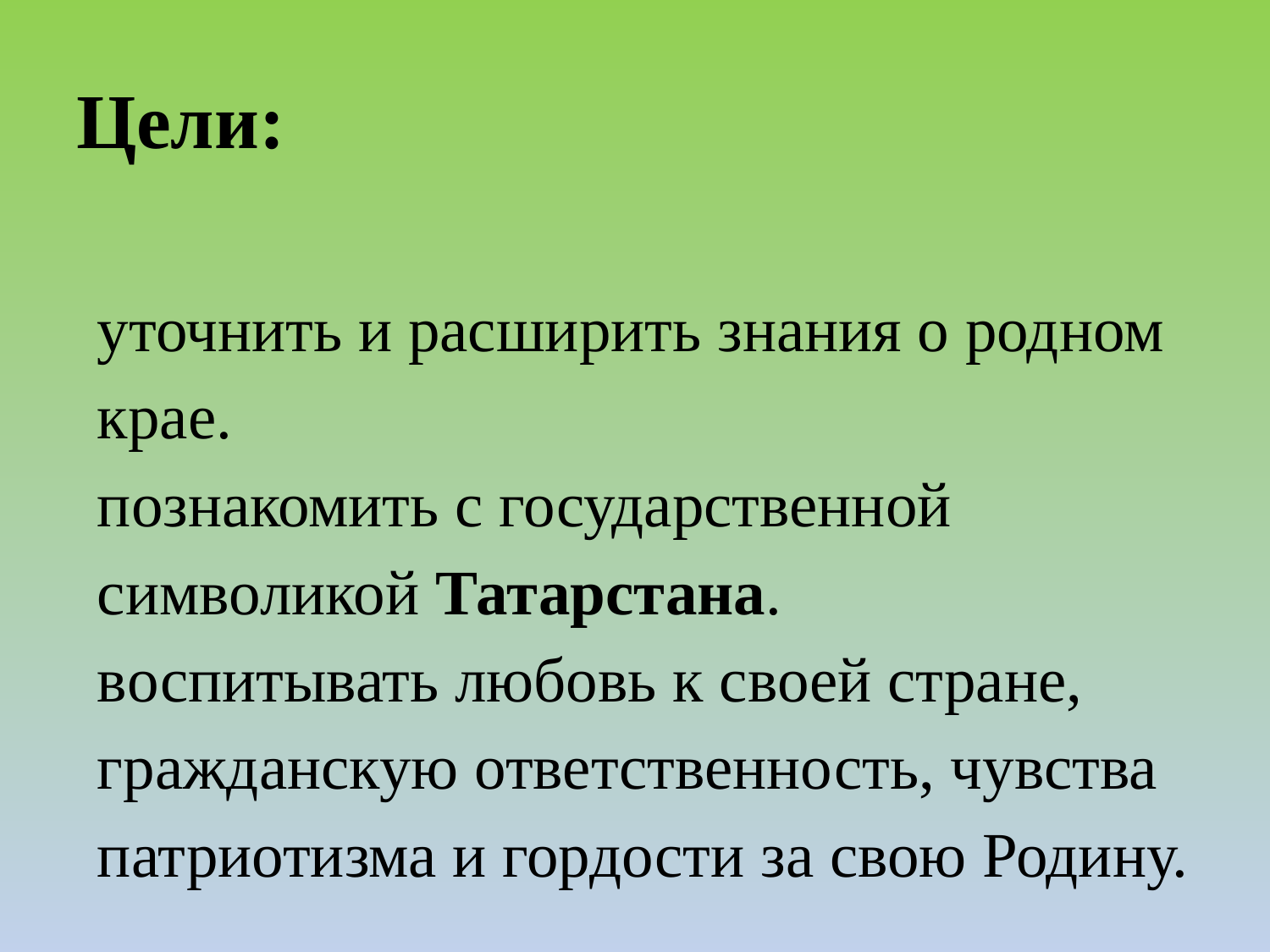

# Цели:

уточнить и расширить знания о родном крае.
познакомить с государственной символикой Татарстана.
воспитывать любовь к своей стране, гражданскую ответственность, чувства патриотизма и гордости за свою Родину.